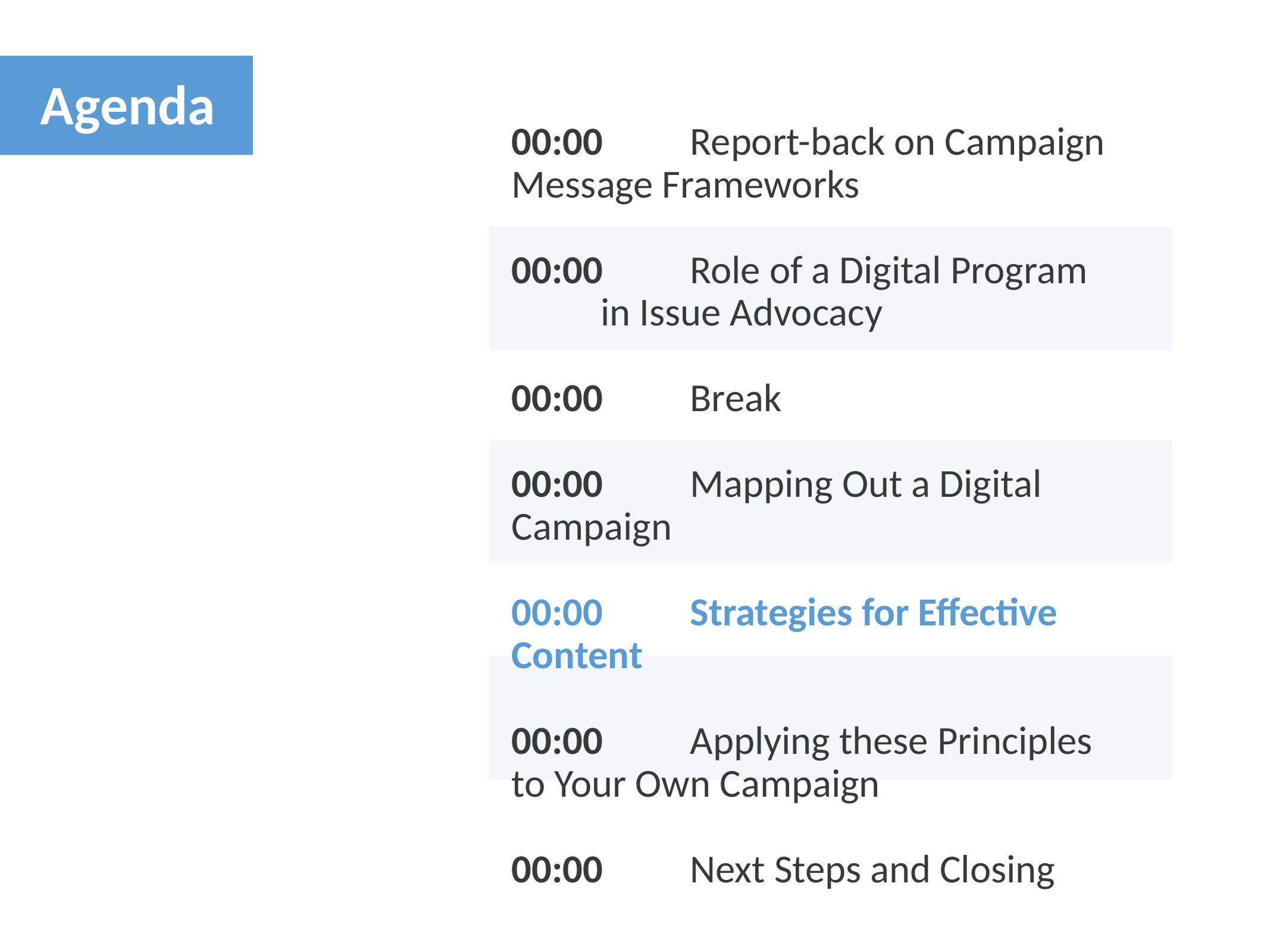

Agenda
00:00	Report-back on Campaign 	Message Frameworks

00:00	Role of a Digital Program
	in Issue Advocacy

00:00	Break

00:00	Mapping Out a Digital 	Campaign

00:00	Strategies for Effective Content

00:00	Applying these Principles 	to Your Own Campaign

00:00	Next Steps and Closing